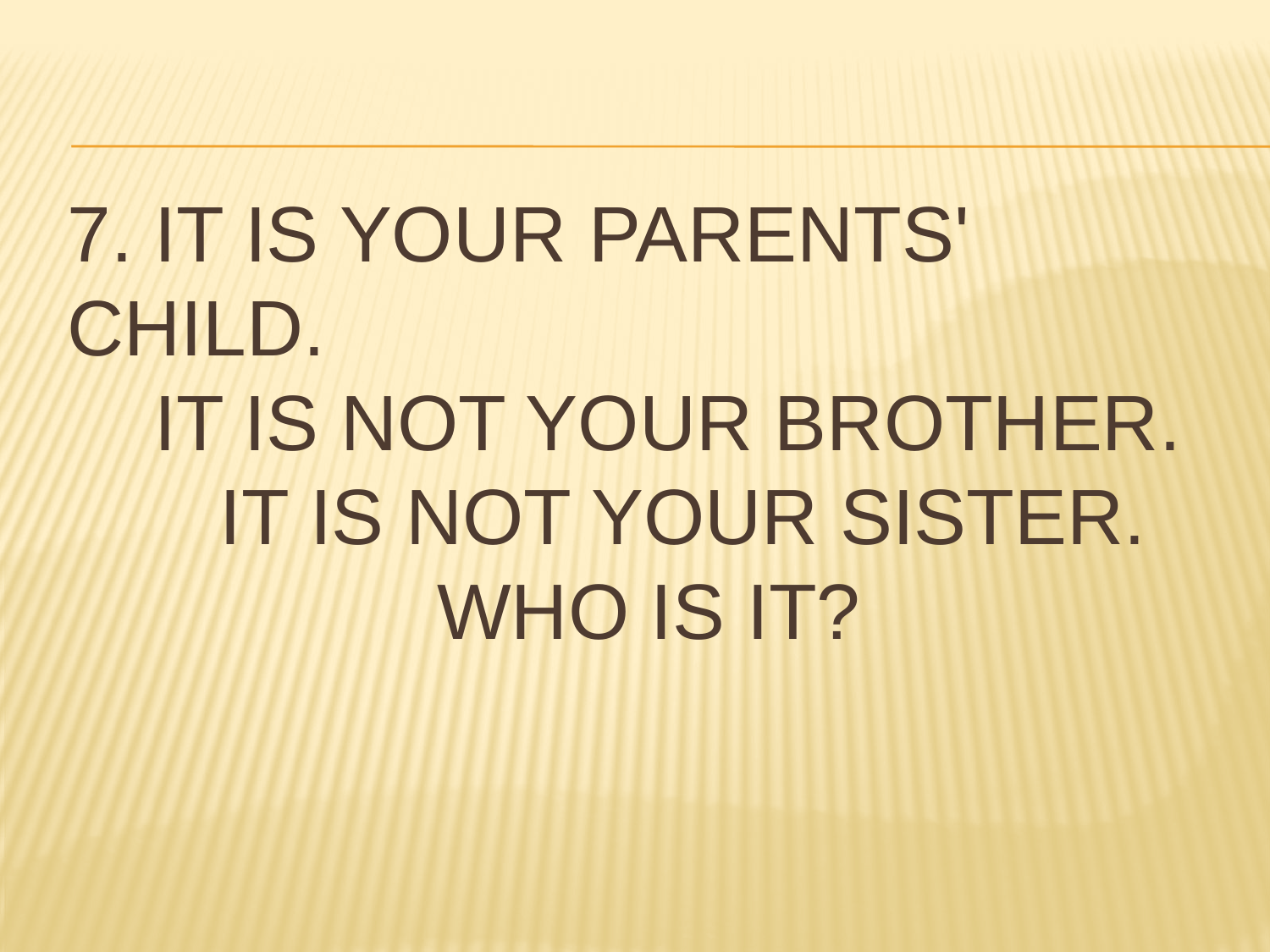

# 7. It is your parents' child. It is not your brother. It is not your sister. Who is it?